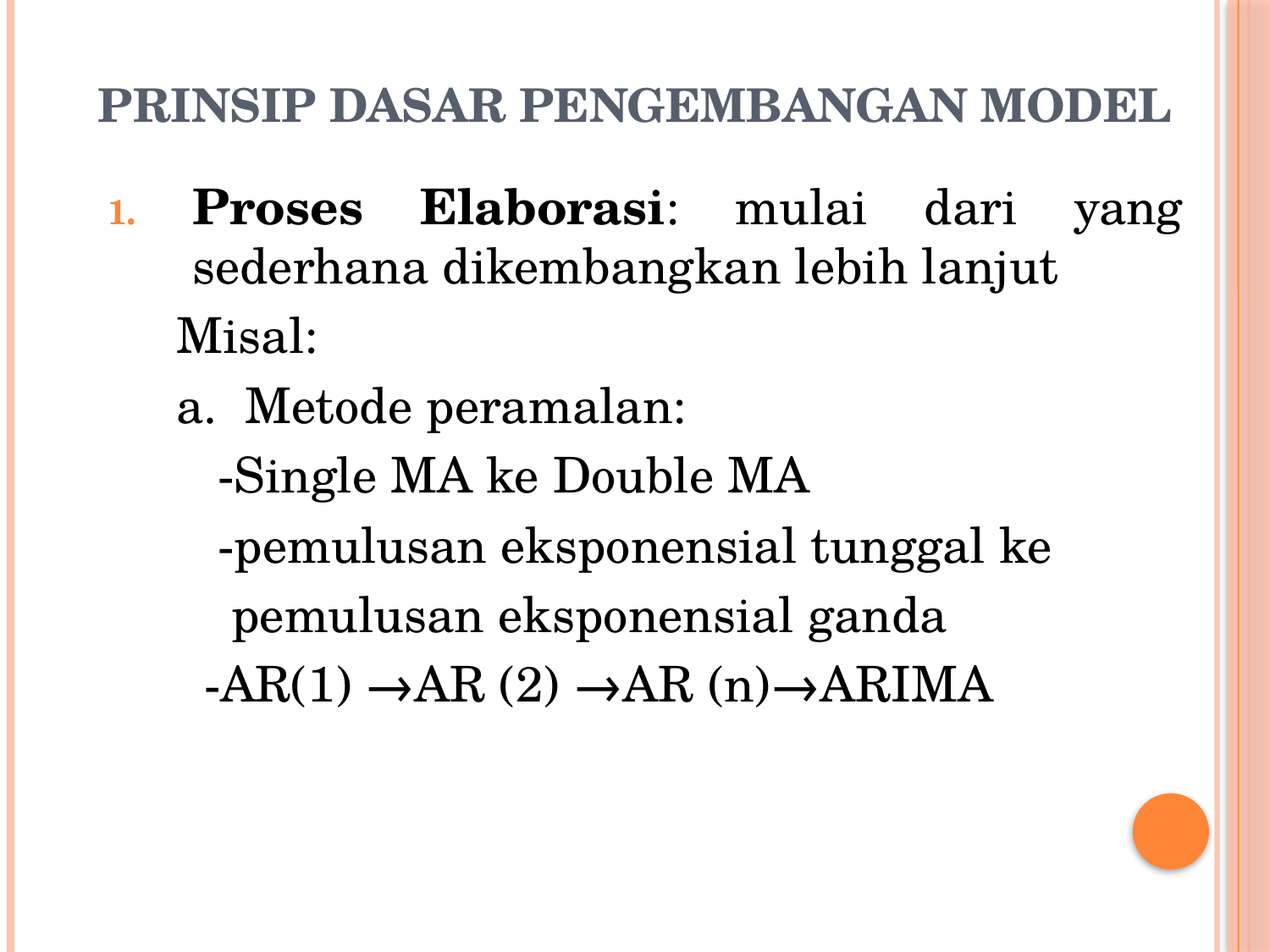

# Prinsip Dasar Pengembangan Model
Proses Elaborasi: mulai dari yang sederhana dikembangkan lebih lanjut
     Misal:
     a.  Metode peramalan:
        -Single MA ke Double MA
        -pemulusan eksponensial tunggal ke
         pemulusan eksponensial ganda
       -AR(1) →AR (2) →AR (n)→ARIMA